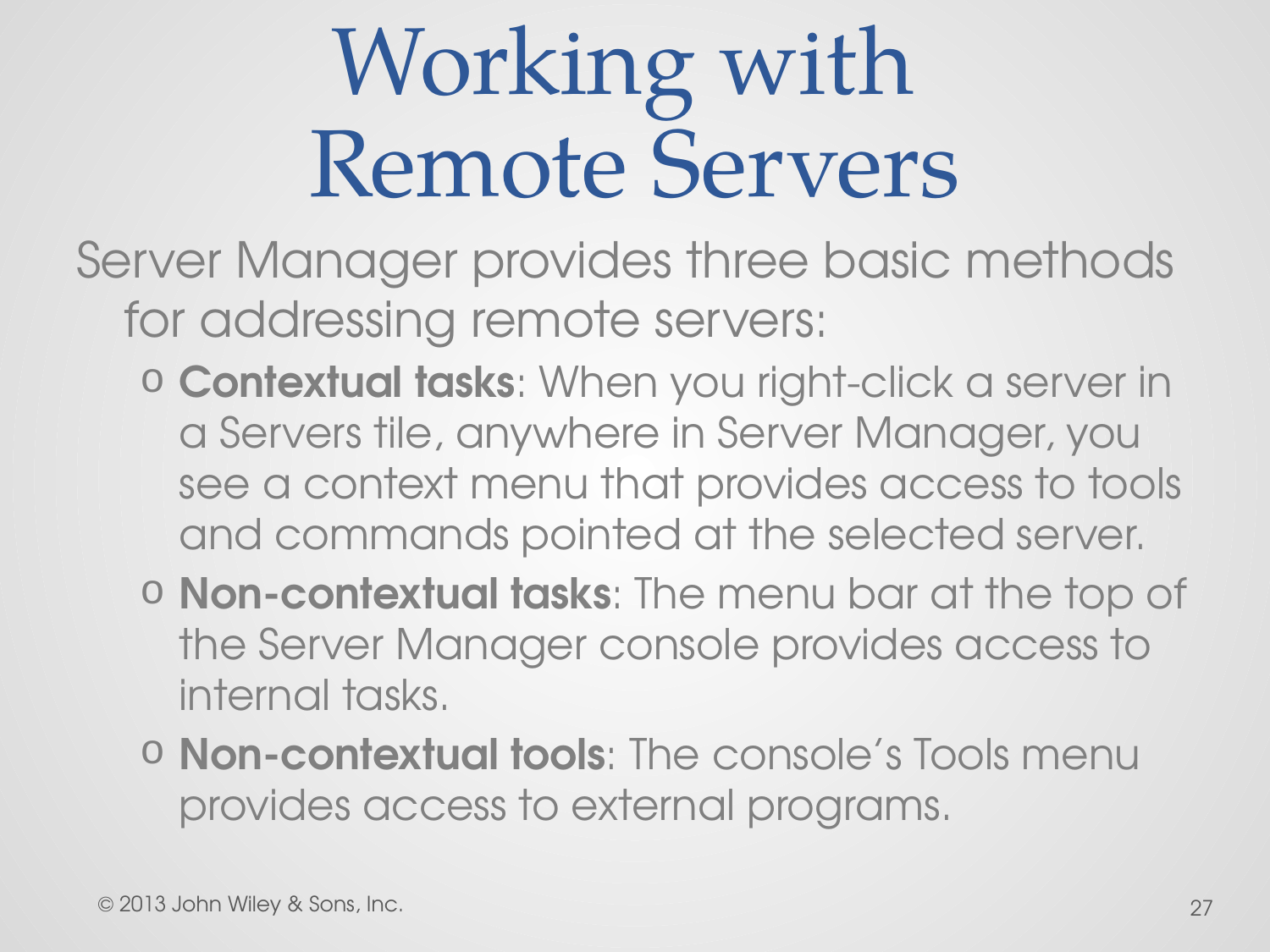

# Working with Remote Servers
Server Manager provides three basic methods for addressing remote servers:
Contextual tasks: When you right-click a server in a Servers tile, anywhere in Server Manager, you see a context menu that provides access to tools and commands pointed at the selected server.
Non-contextual tasks: The menu bar at the top of the Server Manager console provides access to internal tasks.
Non-contextual tools: The console’s Tools menu provides access to external programs.

© 2013 John Wiley & Sons, Inc.
27